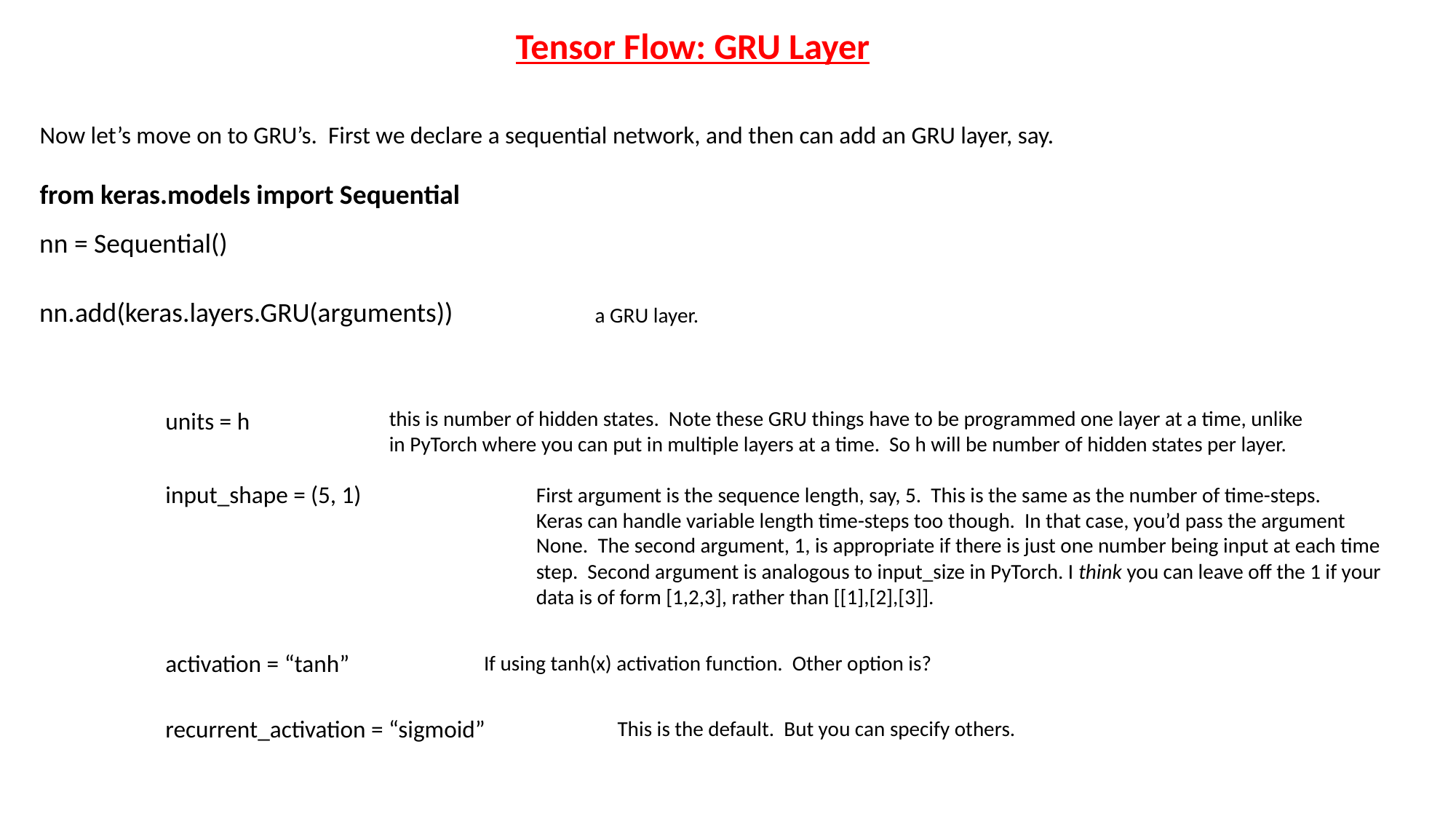

Tensor Flow: GRU Layer
Now let’s move on to GRU’s.  First we declare a sequential network, and then can add an GRU layer, say.
from keras.models import Sequential
nn = Sequential()
nn.add(keras.layers.GRU(arguments))
a GRU layer.
this is number of hidden states.  Note these GRU things have to be programmed one layer at a time, unlike in PyTorch where you can put in multiple layers at a time.  So h will be number of hidden states per layer.
units = h
input_shape = (5, 1)
First argument is the sequence length, say, 5.  This is the same as the number of time-steps.   Keras can handle variable length time-steps too though.  In that case, you’d pass the argument None.  The second argument, 1, is appropriate if there is just one number being input at each time step.  Second argument is analogous to input_size in PyTorch. I think you can leave off the 1 if your data is of form [1,2,3], rather than [[1],[2],[3]].
activation = “tanh”
If using tanh(x) activation function.  Other option is?
recurrent_activation = “sigmoid”
This is the default.  But you can specify others.